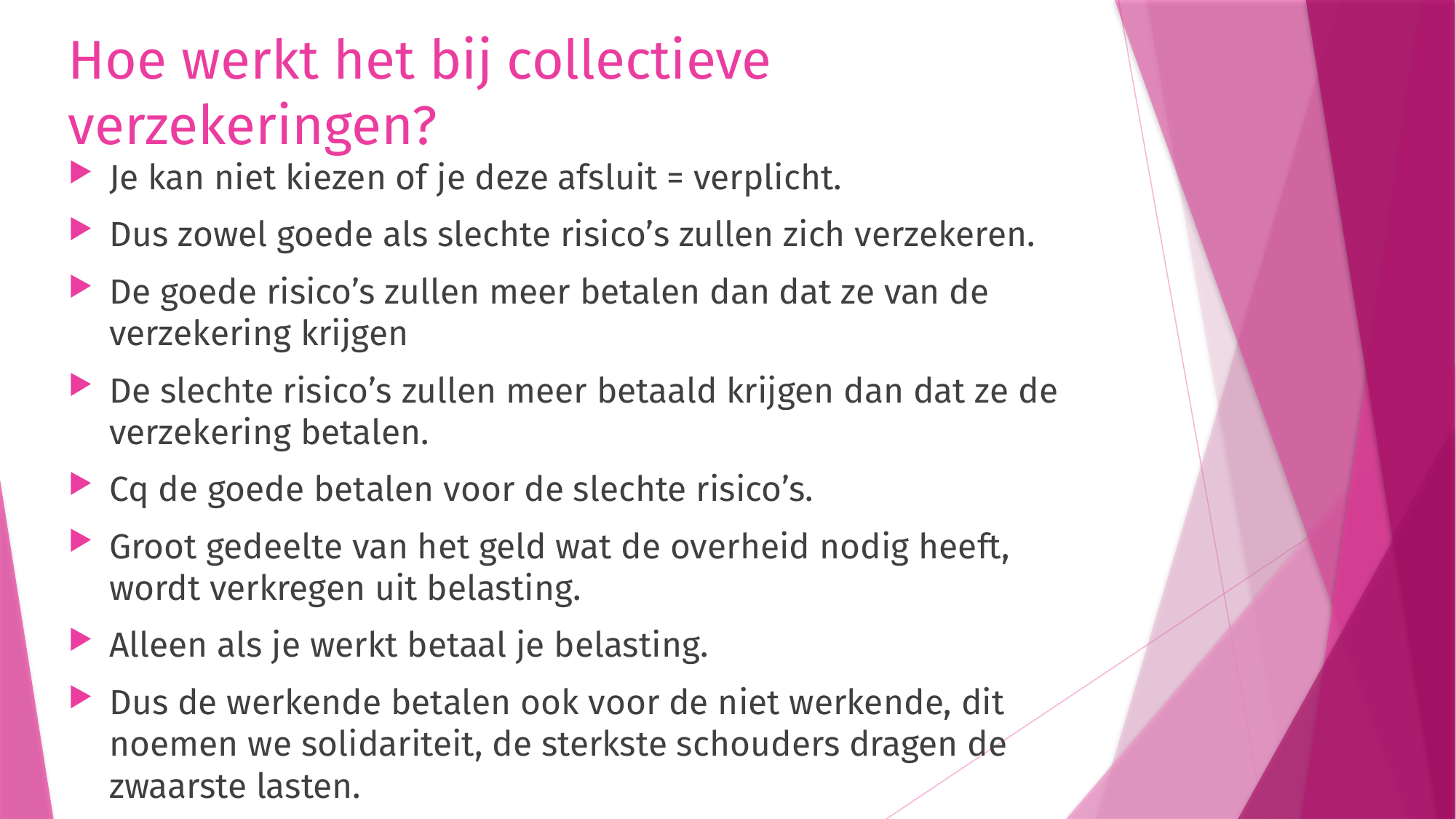

# Hoe werkt het bij collectieve verzekeringen?
Je kan niet kiezen of je deze afsluit = verplicht.
Dus zowel goede als slechte risico’s zullen zich verzekeren.
De goede risico’s zullen meer betalen dan dat ze van de verzekering krijgen
De slechte risico’s zullen meer betaald krijgen dan dat ze de verzekering betalen.
Cq de goede betalen voor de slechte risico’s.
Groot gedeelte van het geld wat de overheid nodig heeft, wordt verkregen uit belasting.
Alleen als je werkt betaal je belasting.
Dus de werkende betalen ook voor de niet werkende, dit noemen we solidariteit, de sterkste schouders dragen de zwaarste lasten.